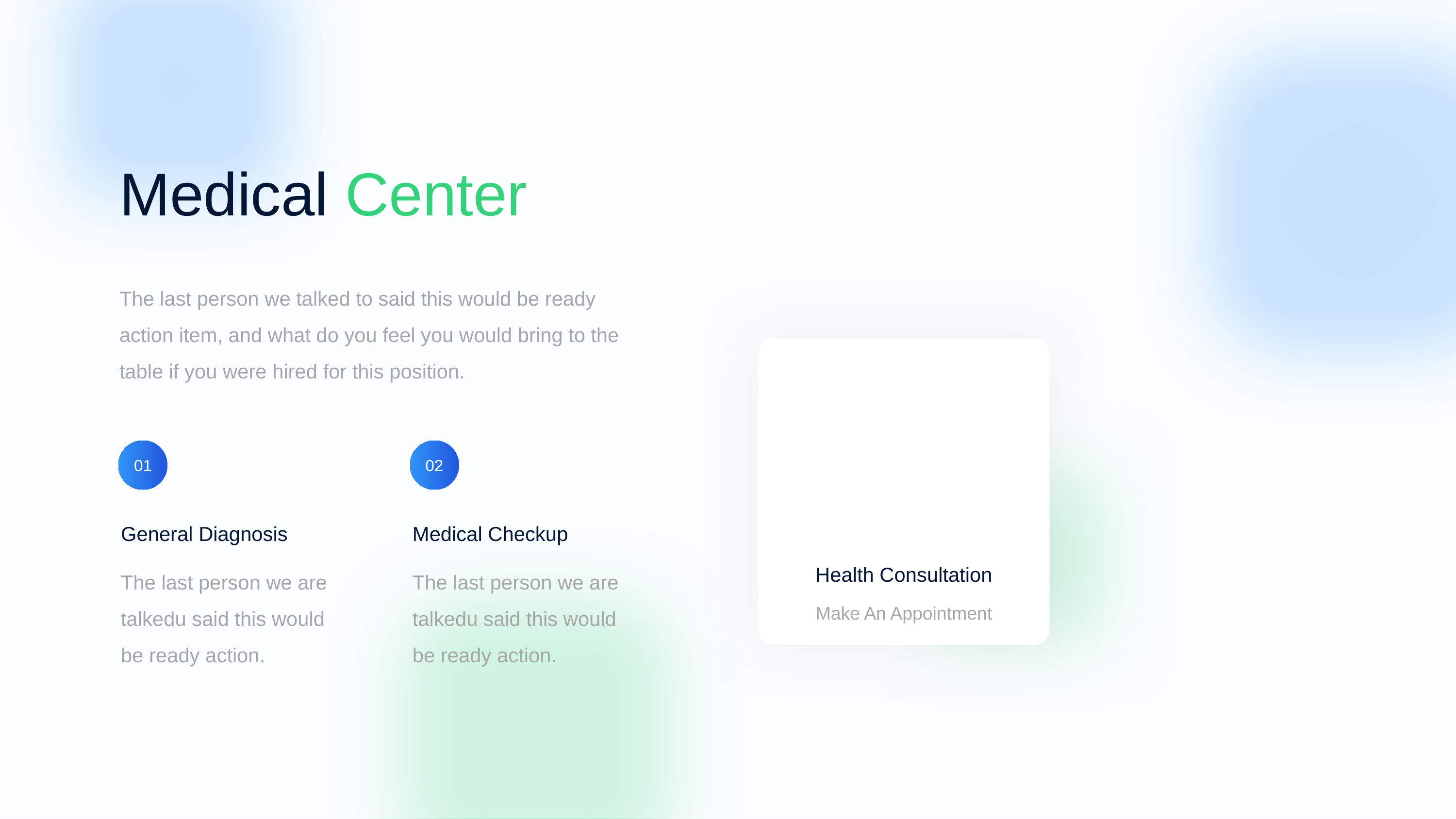

Medical Center
The last person we talked to said this would be ready action item, and what do you feel you would bring to the table if you were hired for this position.

01
02
General Diagnosis
Medical Checkup
The last person we are talkedu said this would be ready action.
The last person we are talkedu said this would be ready action.
Health Consultation
Make An Appointment